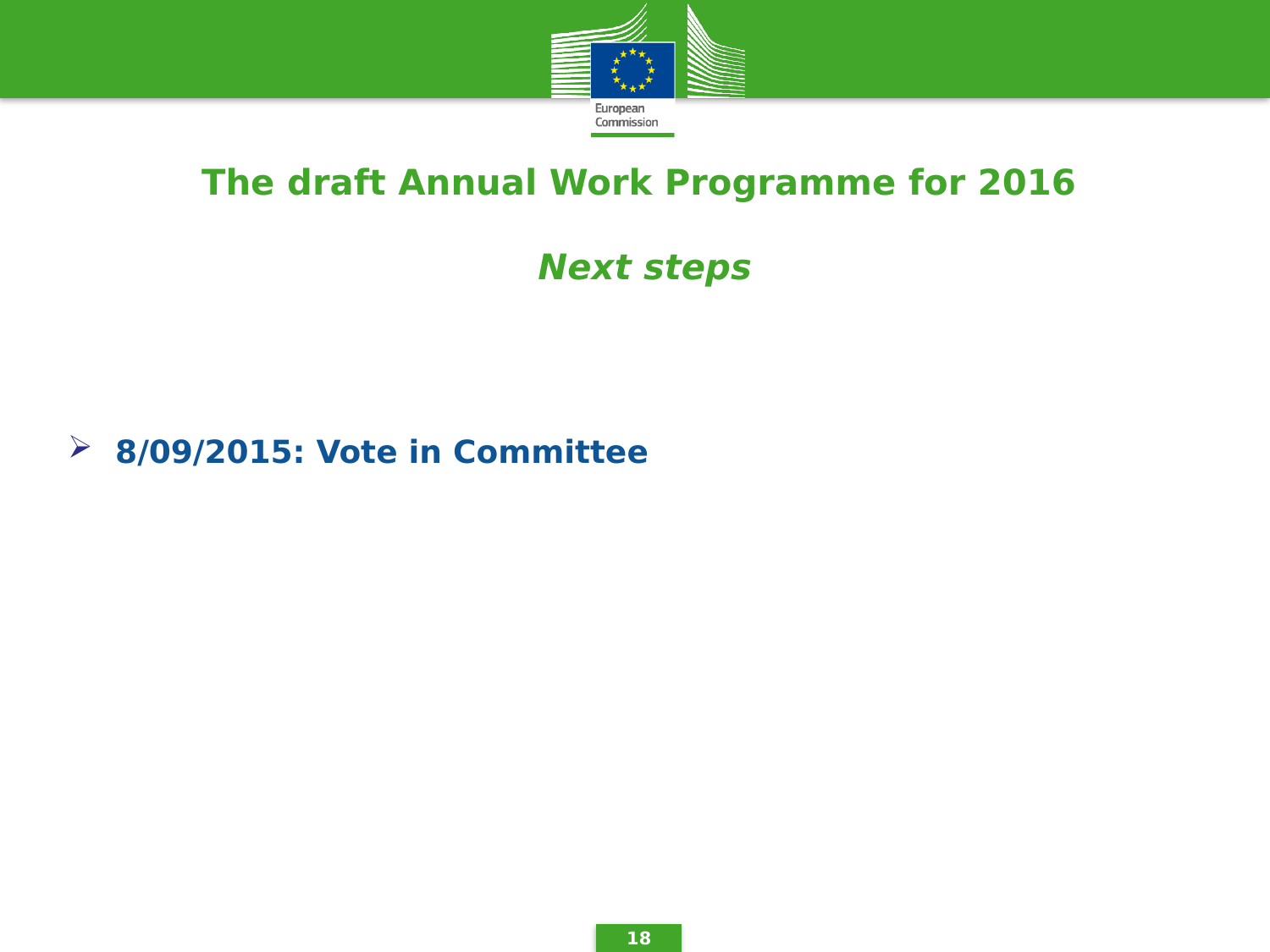

# The draft Annual Work Programme for 2016 Next steps

8/09/2015: Vote in Committee
18